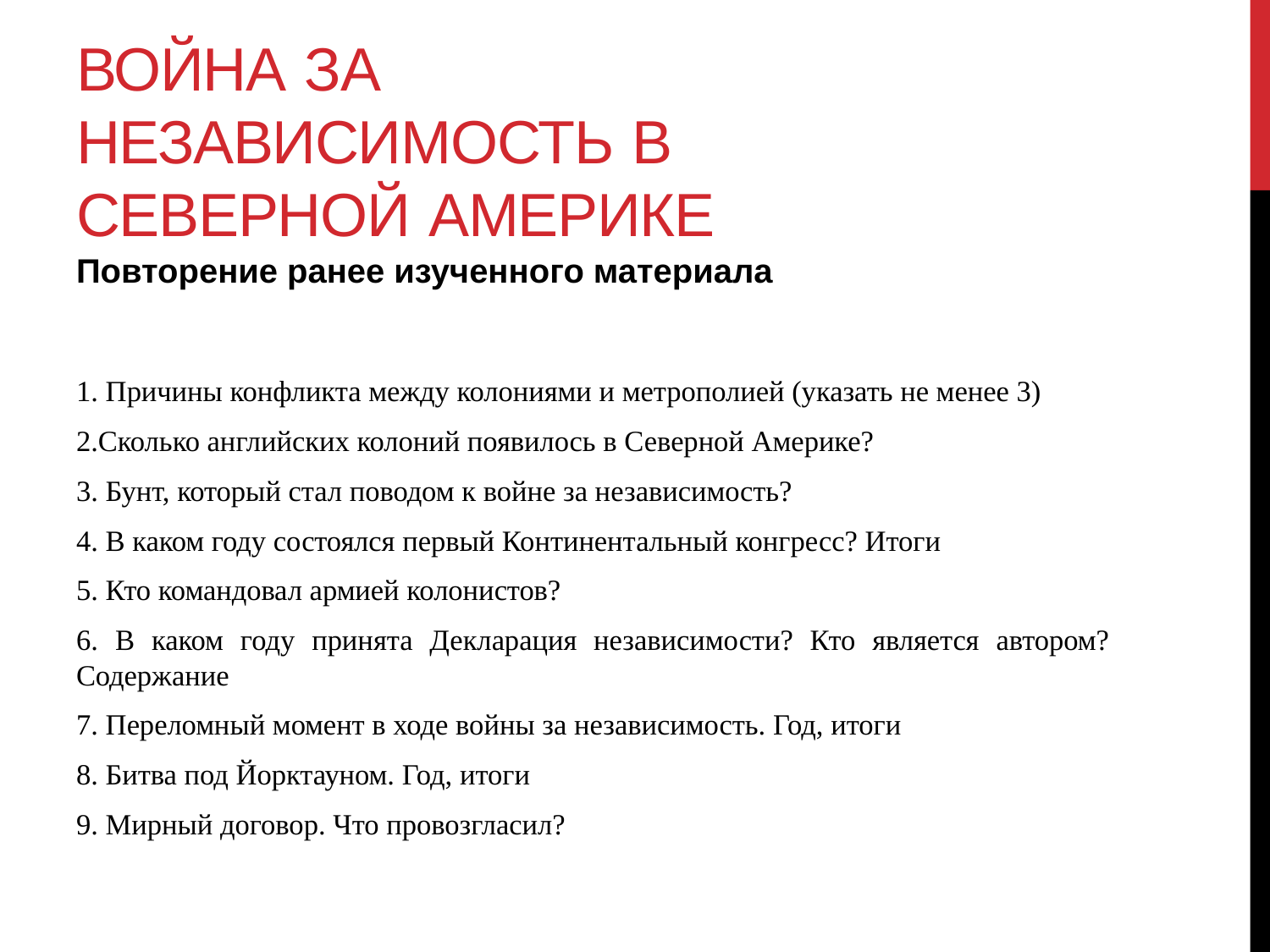

# Война за независимость в северной америке Повторение ранее изученного материала
1. Причины конфликта между колониями и метрополией (указать не менее 3)
2.Сколько английских колоний появилось в Северной Америке?
3. Бунт, который стал поводом к войне за независимость?
4. В каком году состоялся первый Континентальный конгресс? Итоги
5. Кто командовал армией колонистов?
6. В каком году принята Декларация независимости? Кто является автором? Содержание
7. Переломный момент в ходе войны за независимость. Год, итоги
8. Битва под Йорктауном. Год, итоги
9. Мирный договор. Что провозгласил?